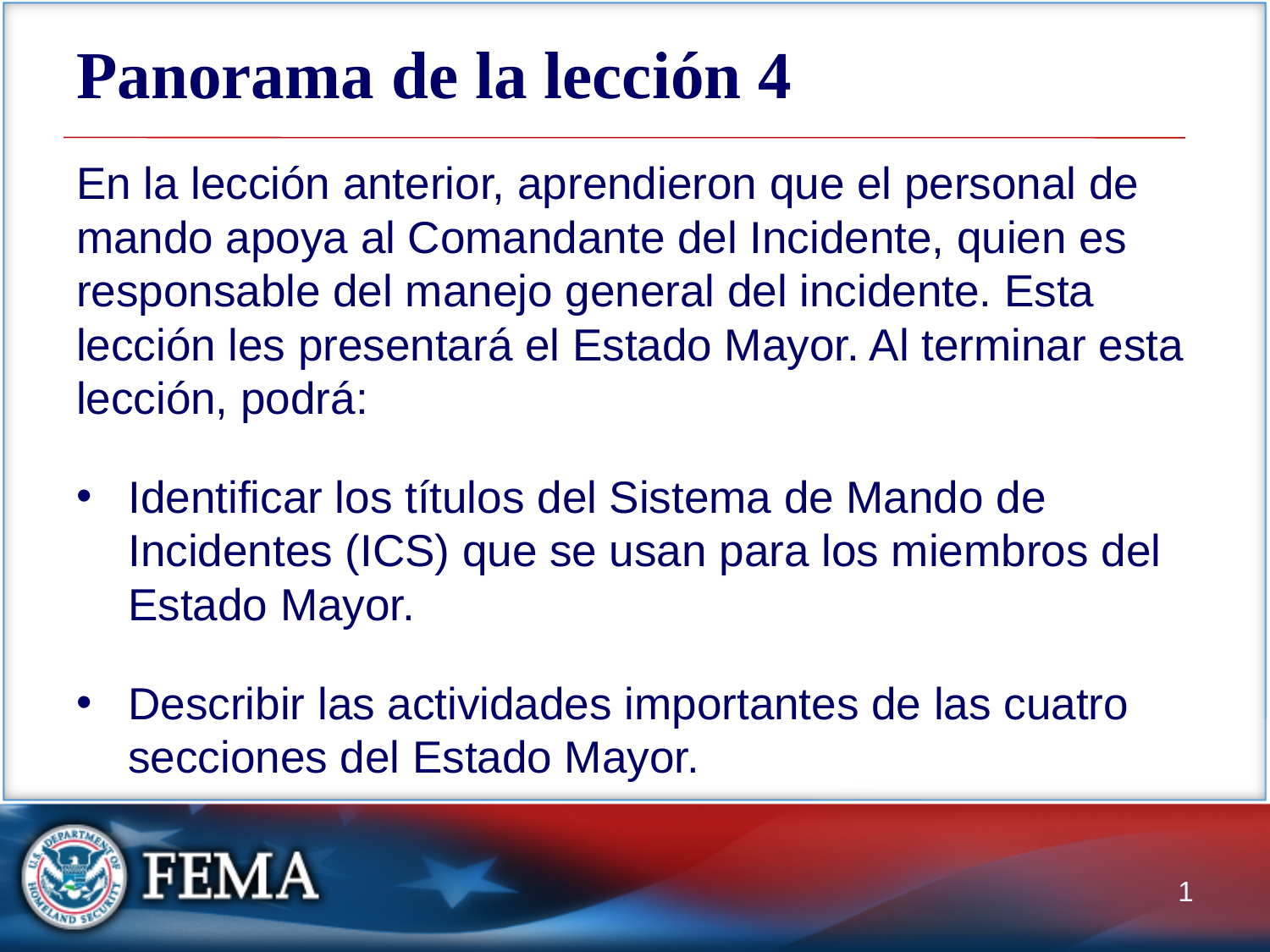

# Panorama de la lección 4
En la lección anterior, aprendieron que el personal de mando apoya al Comandante del Incidente, quien es responsable del manejo general del incidente. Esta lección les presentará el Estado Mayor. Al terminar esta lección, podrá:
Identificar los títulos del Sistema de Mando de Incidentes (ICS) que se usan para los miembros del Estado Mayor.
Describir las actividades importantes de las cuatro secciones del Estado Mayor.
1